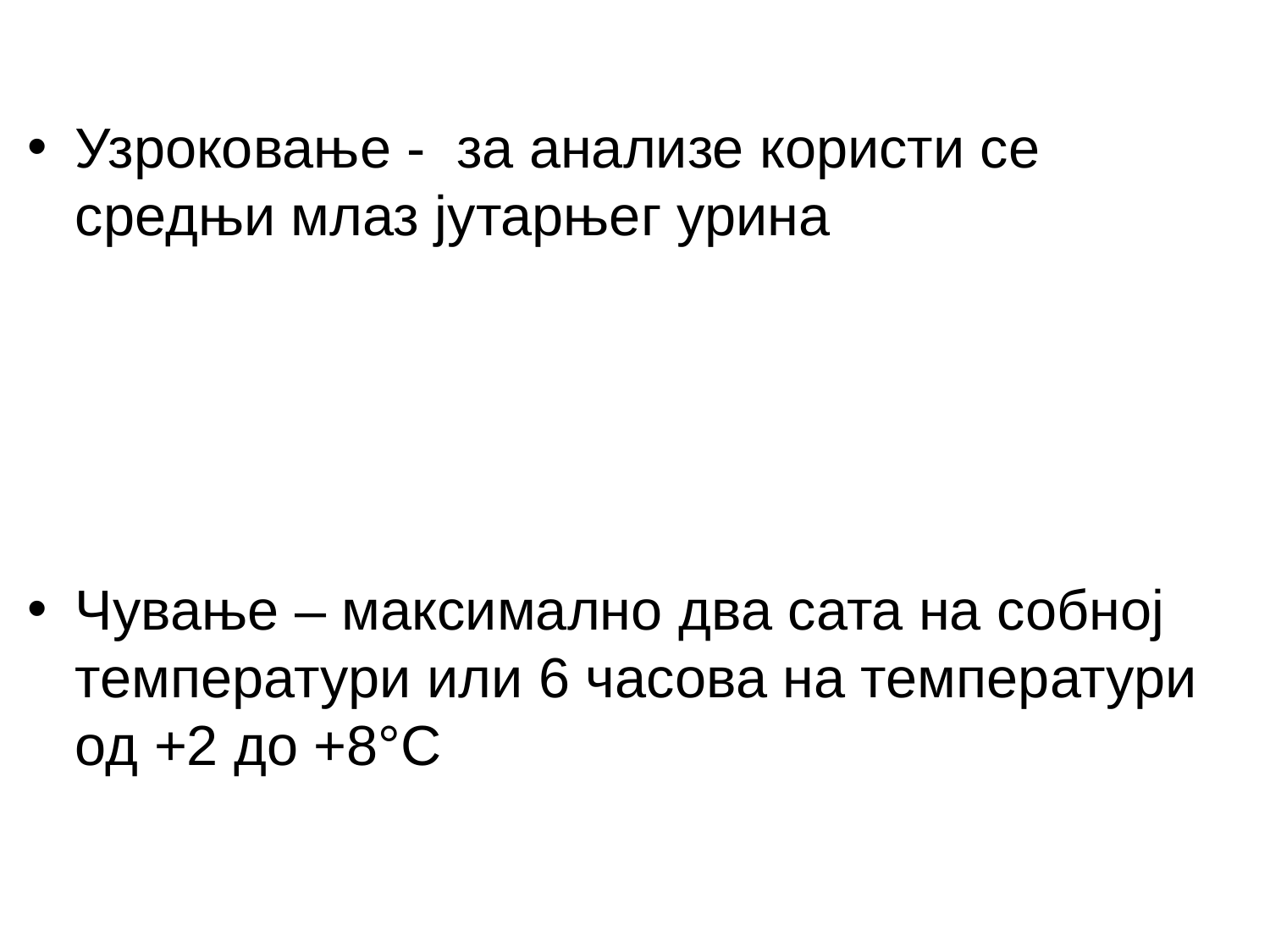

Узроковање -  за анализе користи се средњи млаз јутарњег урина

Чување – максимално два сата на собној температури или 6 часова на температури од +2 до +8°С